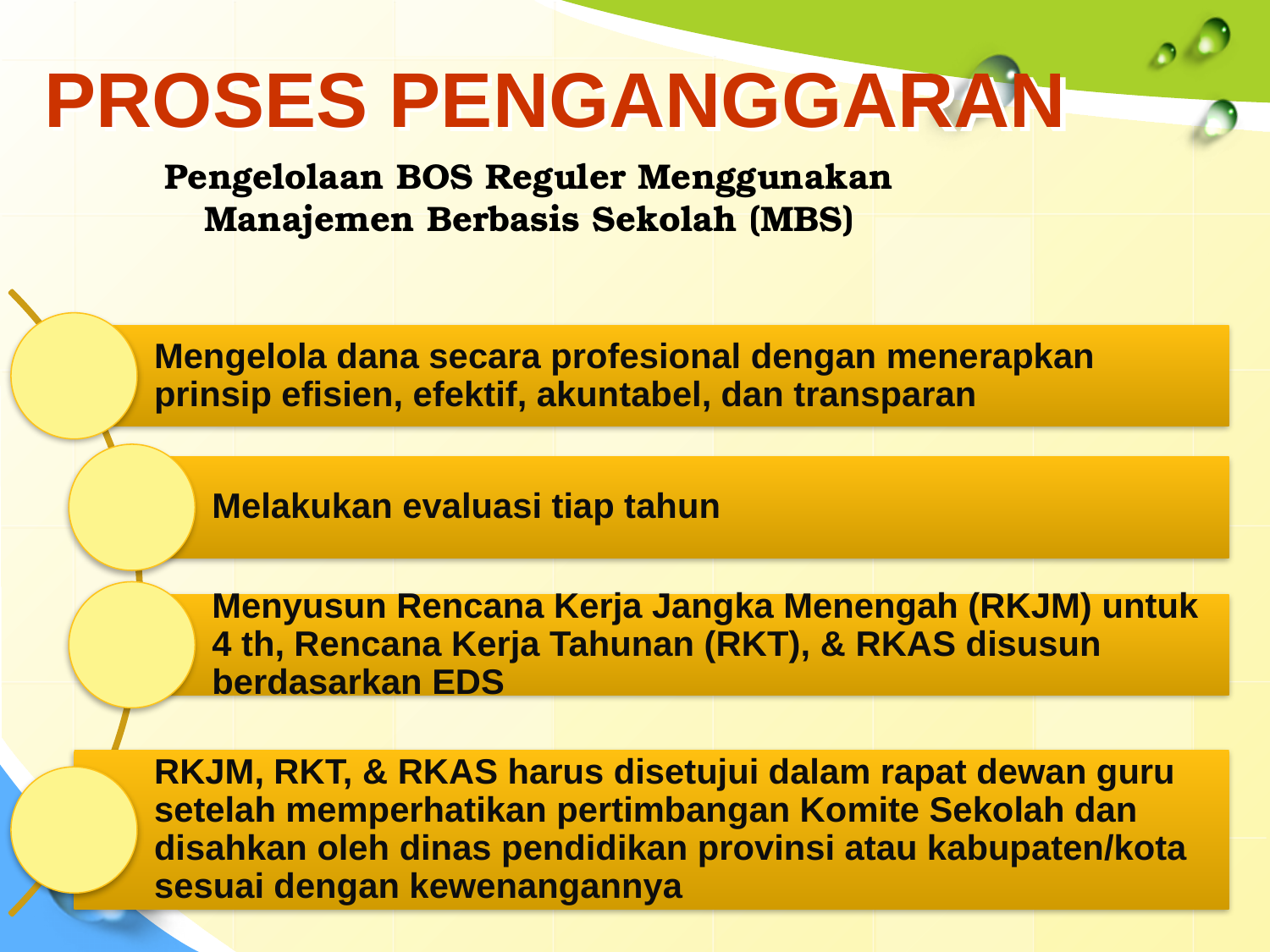

# PROSES PENGANGGARAN
Pengelolaan BOS Reguler Menggunakan Manajemen Berbasis Sekolah (MBS)
Mengelola dana secara profesional dengan menerapkan prinsip efisien, efektif, akuntabel, dan transparan
Melakukan evaluasi tiap tahun
Menyusun Rencana Kerja Jangka Menengah (RKJM) untuk 4 th, Rencana Kerja Tahunan (RKT), & RKAS disusun berdasarkan EDS
RKJM, RKT, & RKAS harus disetujui dalam rapat dewan guru setelah memperhatikan pertimbangan Komite Sekolah dan disahkan oleh dinas pendidikan provinsi atau kabupaten/kota sesuai dengan kewenangannya